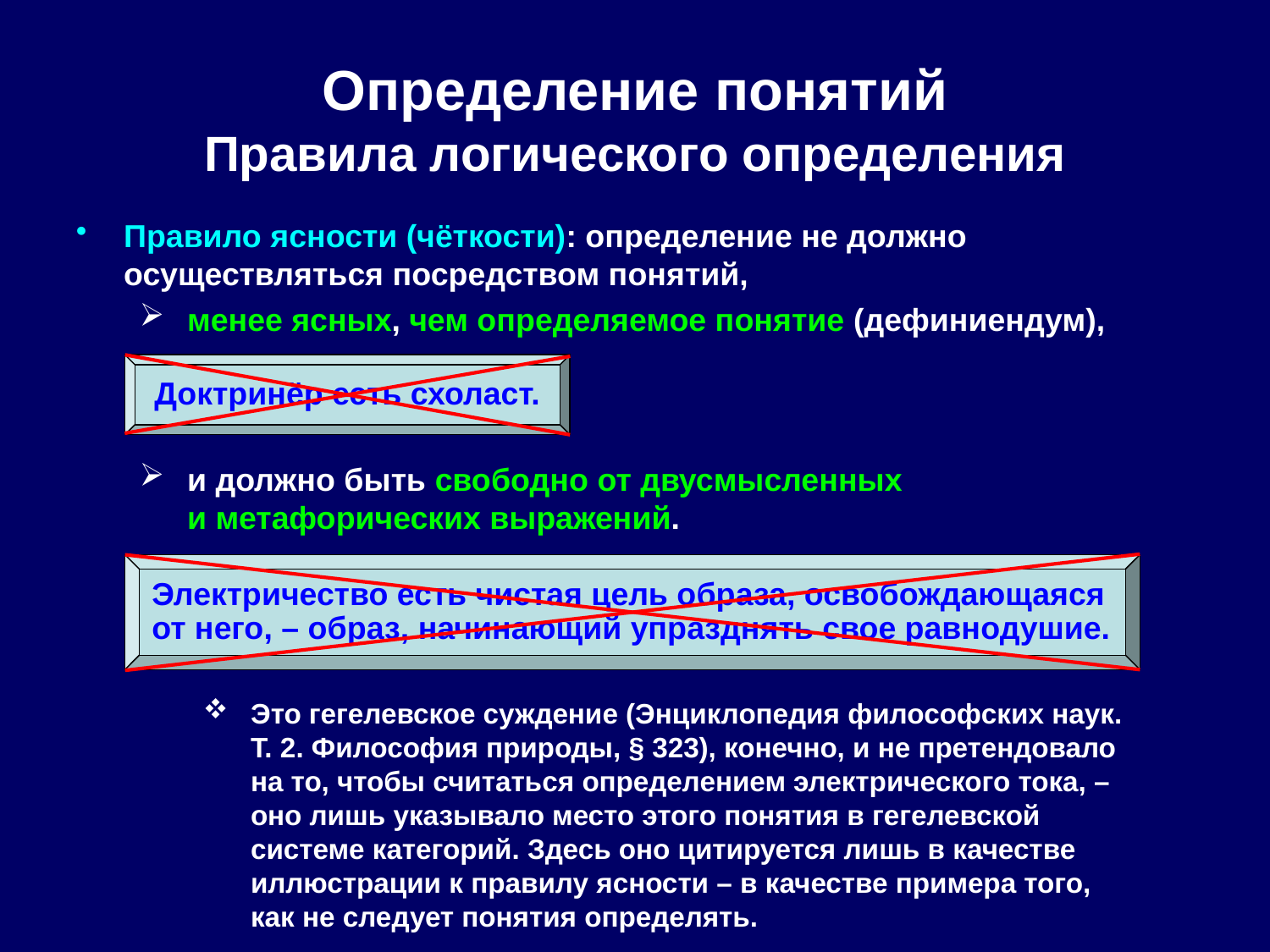

Определение понятий
Правила логического определения
Правило ясности (чёткости): определение не должно осуществляться посредством понятий,
менее ясных, чем определяемое понятие (дефиниендум),
и должно быть свободно от двусмысленных
и метафорических выражений.

Это гегелевское суждение (Энциклопедия философских наук.
Т. 2. Философия природы, § 323), конечно, и не претендовало
на то, чтобы считаться определением электрического тока, –
оно лишь указывало место этого понятия в гегелевской
системе категорий. Здесь оно цитируется лишь в качестве иллюстрации к правилу ясности – в качестве примера того,
как не следует понятия определять.
Доктринёр есть схоласт.
Электричество есть чистая цель образа, освобождающаяся от него, – образ, начинающий упразднять свое равнодушие.